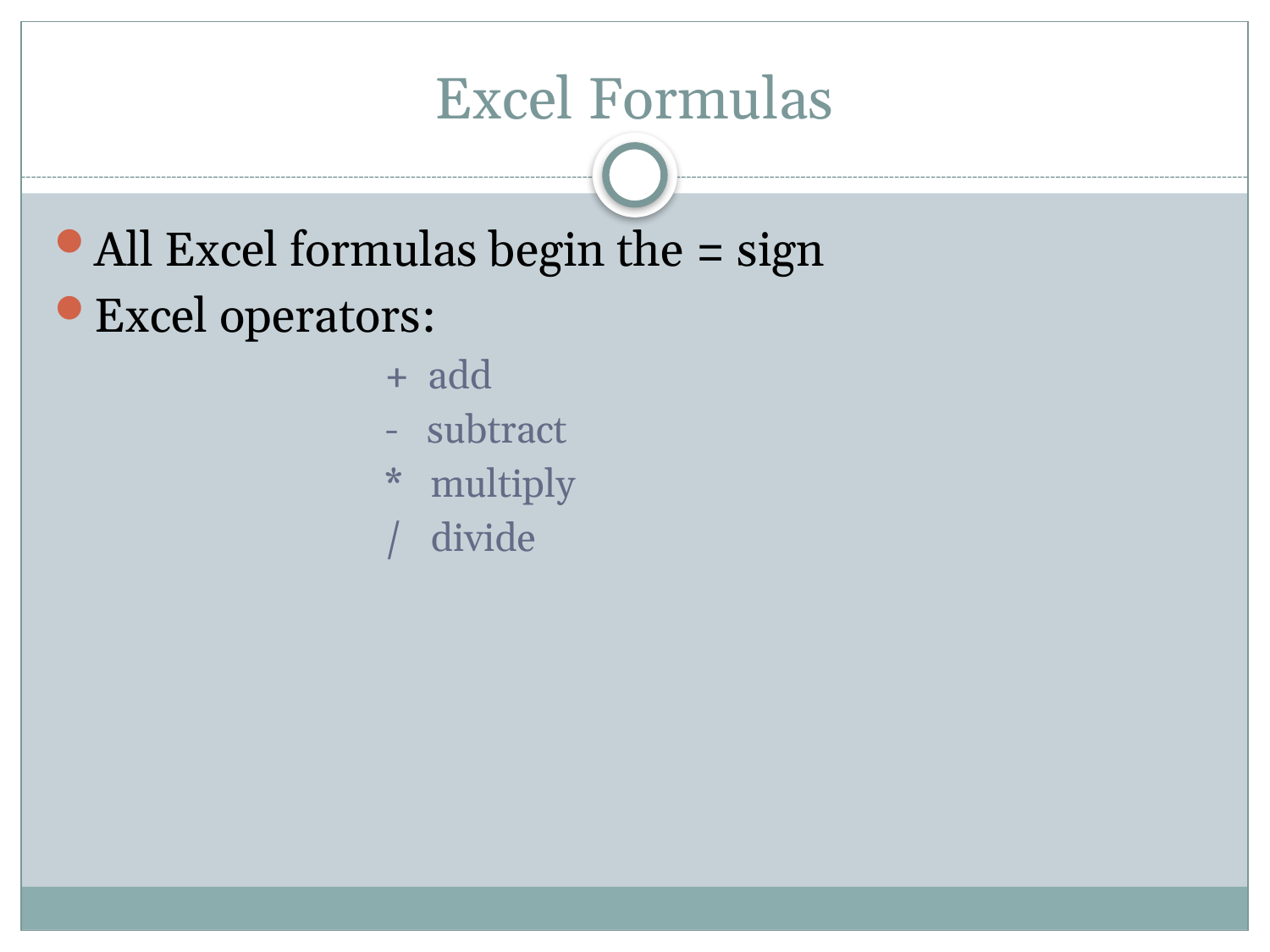

# Excel Formulas
All Excel formulas begin the = sign
Excel operators:
			+  add
			-   subtract
			*   multiply
			/   divide